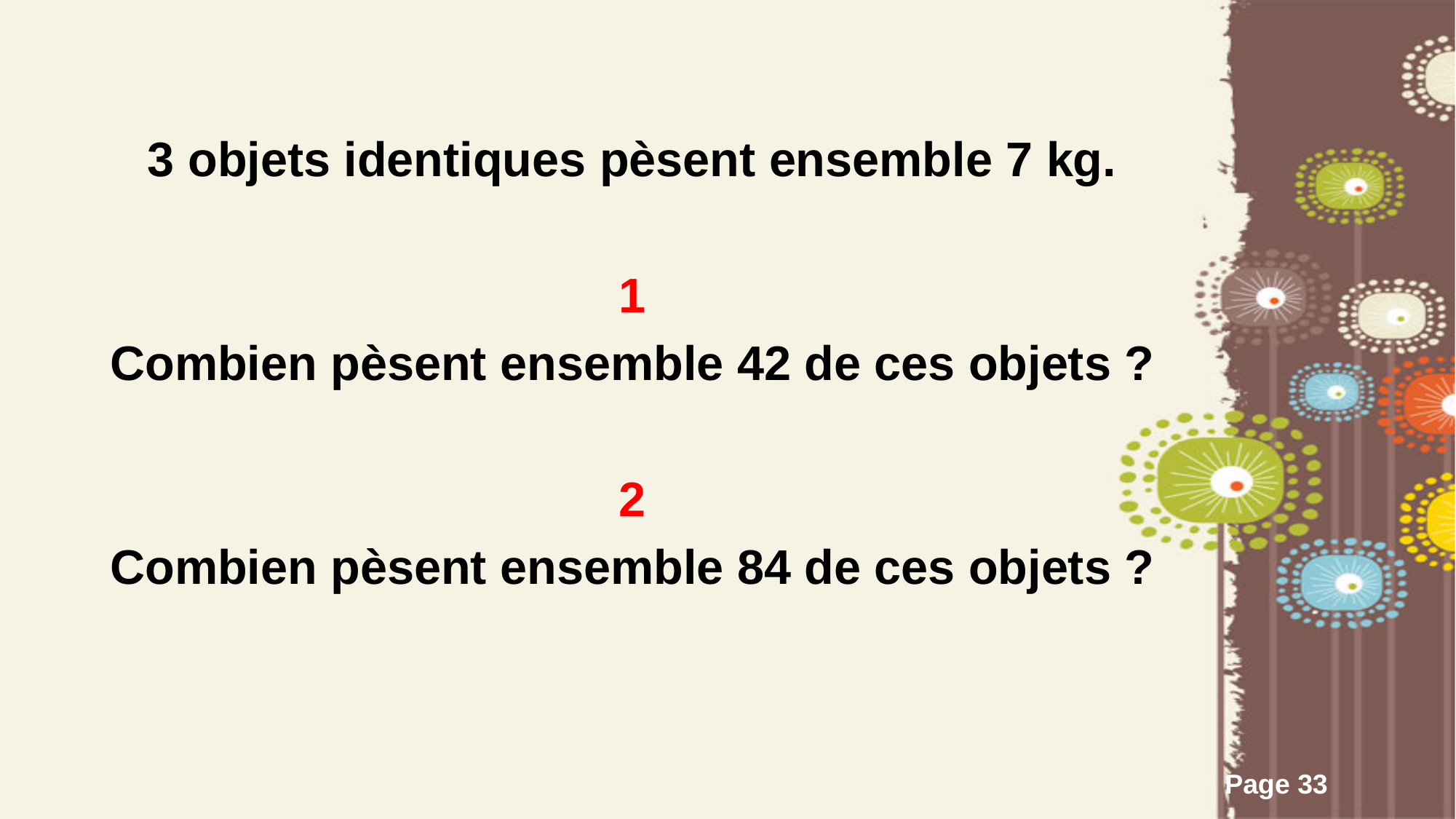

3 objets identiques pèsent ensemble 7 kg.

1
Combien pèsent ensemble 42 de ces objets ?

2
Combien pèsent ensemble 84 de ces objets ?